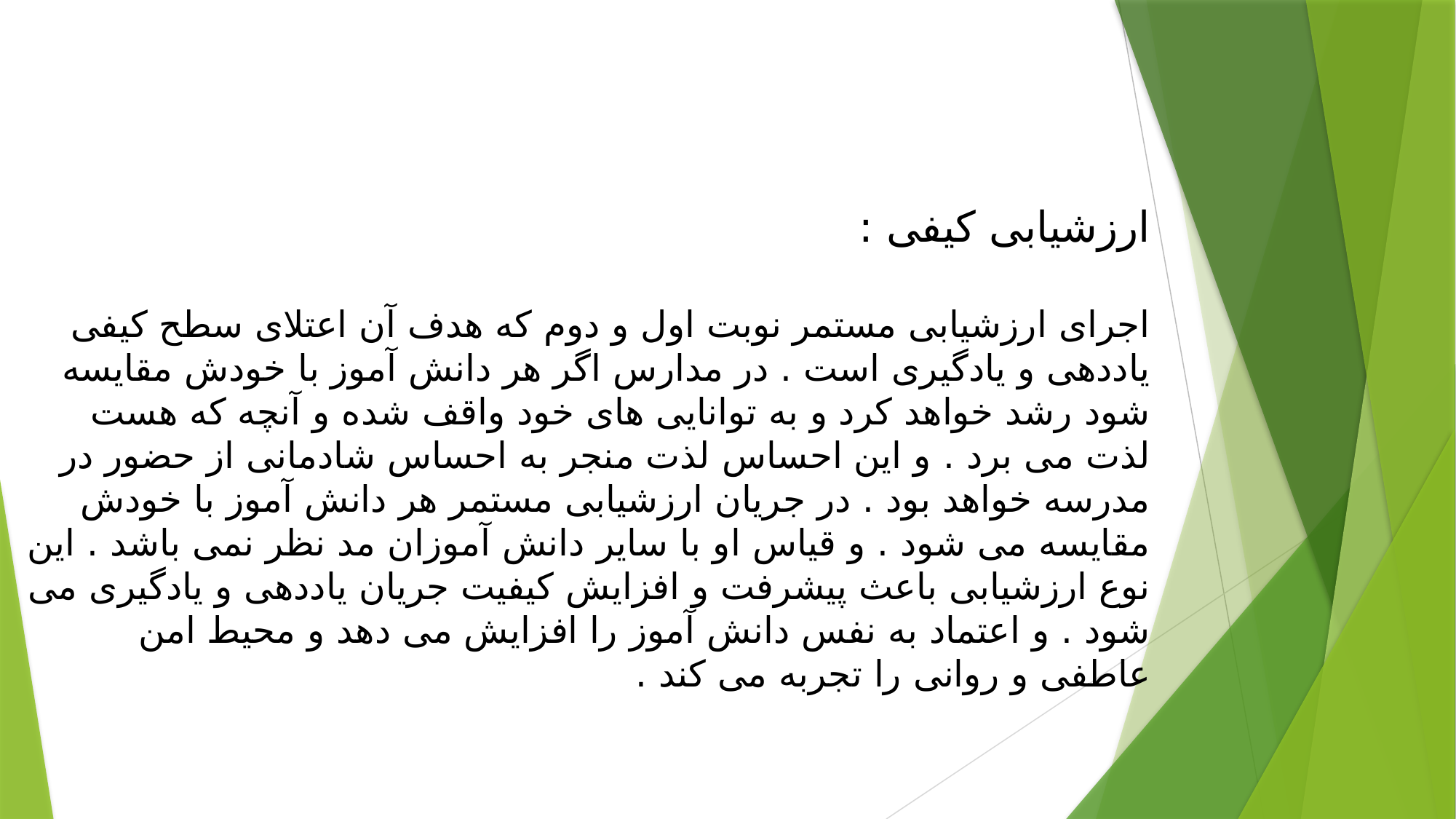

ارزشیابی کیفی :

اجرای ارزشیابی مستمر نوبت اول و دوم که هدف آن اعتلای سطح کیفی یاددهی و یادگیری است . در مدارس اگر هر دانش آموز با خودش مقایسه شود رشد خواهد کرد و به توانایی های خود واقف شده و آنچه که هست لذت می برد . و این احساس لذت منجر به احساس شادمانی از حضور در مدرسه خواهد بود . در جریان ارزشیابی مستمر هر دانش آموز با خودش مقایسه می شود . و قیاس او با سایر دانش آموزان مد نظر نمی باشد . این نوع ارزشیابی باعث پیشرفت و افزایش کیفیت جریان یاددهی و یادگیری می شود . و اعتماد به نفس دانش آموز را افزایش می دهد و محیط امن عاطفی و روانی را تجربه می کند .